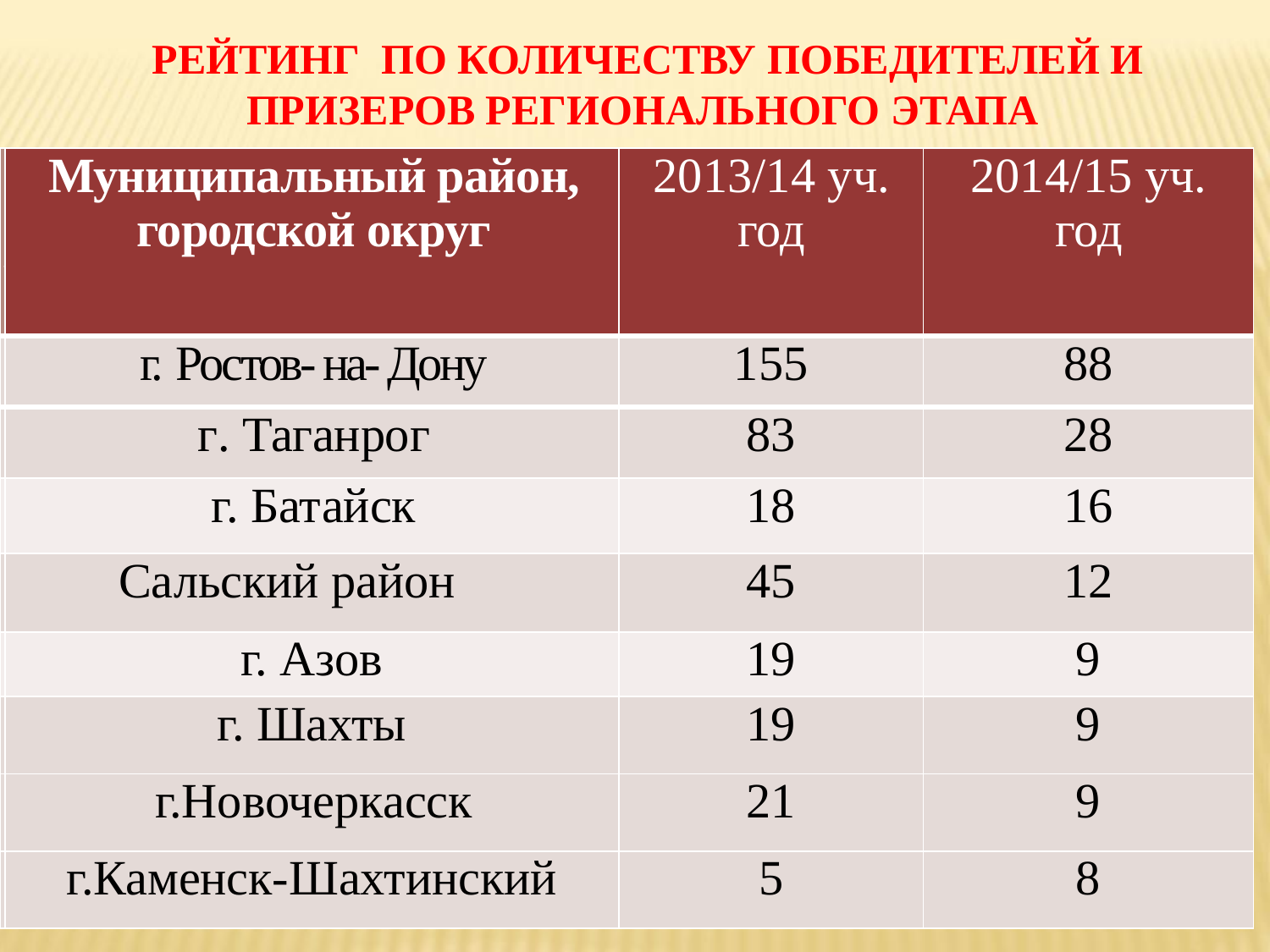

# РЕЙТИНГ  ПО КОЛИЧЕСТВУ ПОБЕДИТЕЛЕЙ И ПРИЗЕРОВ РЕГИОНАЛЬНОГО ЭТАПА
| № п/ п | Муниципальный район, городской округ | 2013/14 уч. год | 2014/15 уч. год |
| --- | --- | --- | --- |
|  | г. Ростов- на- Дону | 155 | 88 |
|  | г. Таганрог | 83 | 28 |
| 2 | г. Батайск | 18 | 16 |
| 3 | Сальский район | 45 | 12 |
| 4 | г. Азов | 19 | 9 |
|  | г. Шахты | 19 | 9 |
|  | г.Новочеркасск | 21 | 9 |
| 5 | г.Каменск-Шахтинский | 5 | 8 |